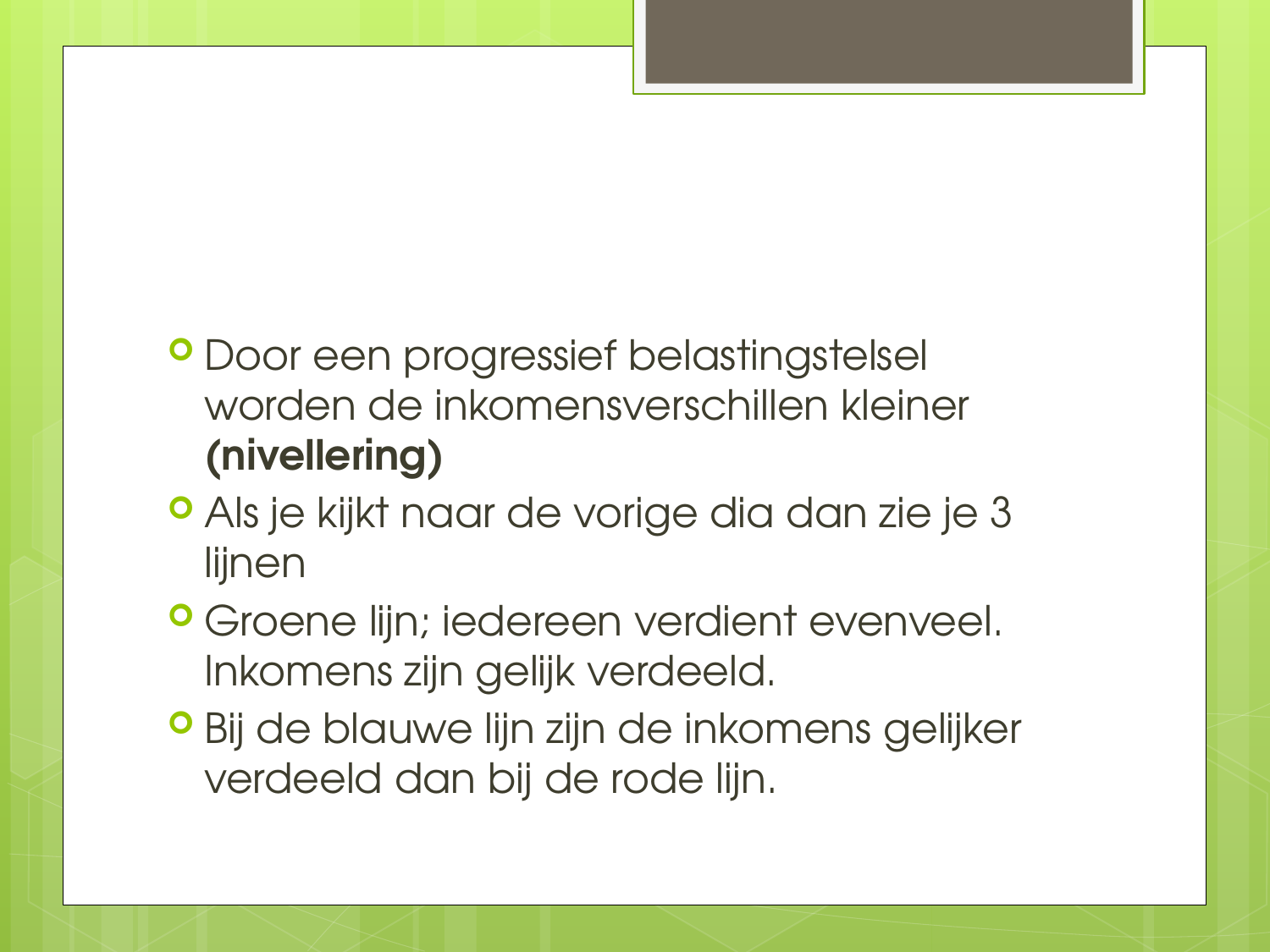

#
Door een progressief belastingstelsel worden de inkomensverschillen kleiner (nivellering)
Als je kijkt naar de vorige dia dan zie je 3 lijnen
Groene lijn; iedereen verdient evenveel. Inkomens zijn gelijk verdeeld.
Bij de blauwe lijn zijn de inkomens gelijker verdeeld dan bij de rode lijn.